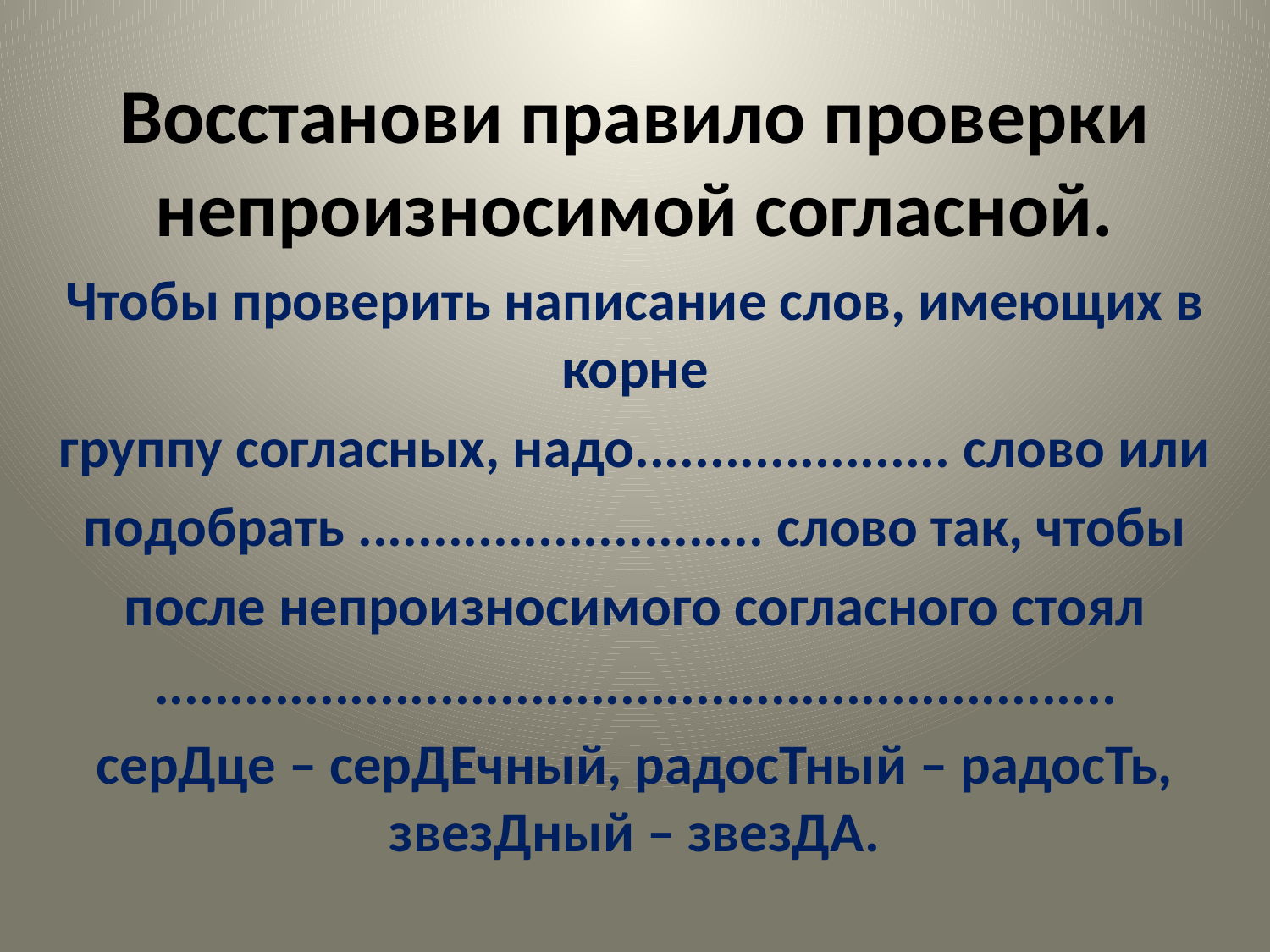

# Восстанови правило проверки непроизносимой согласной.
Чтобы проверить написание слов, имеющих в корне
группу согласных, надо..................... слово или
подобрать ........................... слово так, чтобы
после непроизносимого согласного стоял
................................................................
серДце – серДЕчный, радосТный – радосТь, звезДный – звезДА.